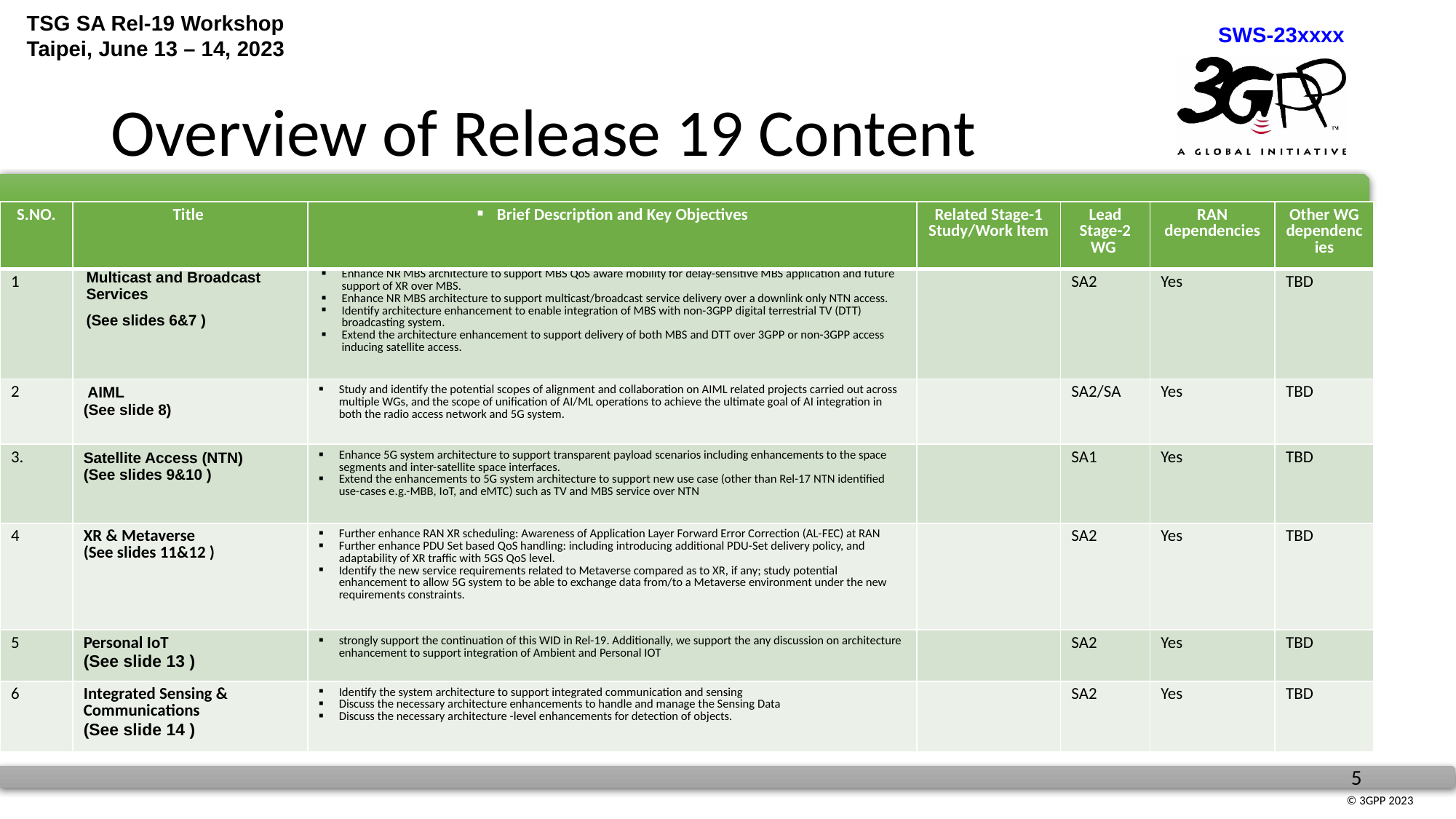

# Overview of Release 19 Content
| S.NO. | Title | Brief Description and Key Objectives | Related Stage-1 Study/Work Item | Lead Stage-2 WG | RAN dependencies | Other WG dependencies |
| --- | --- | --- | --- | --- | --- | --- |
| 1 | Multicast and Broadcast Services (See slides 6&7 ) | Enhance NR MBS architecture to support MBS QoS aware mobility for delay-sensitive MBS application and future support of XR over MBS. Enhance NR MBS architecture to support multicast/broadcast service delivery over a downlink only NTN access. Identify architecture enhancement to enable integration of MBS with non-3GPP digital terrestrial TV (DTT) broadcasting system. Extend the architecture enhancement to support delivery of both MBS and DTT over 3GPP or non-3GPP access inducing satellite access. |  | SA2 | Yes | TBD |
| 2 | AIML (See slide 8) | Study and identify the potential scopes of alignment and collaboration on AIML related projects carried out across multiple WGs, and the scope of unification of AI/ML operations to achieve the ultimate goal of AI integration in both the radio access network and 5G system. |  | SA2/SA | Yes | TBD |
| 3. | Satellite Access (NTN) (See slides 9&10 ) | Enhance 5G system architecture to support transparent payload scenarios including enhancements to the space segments and inter-satellite space interfaces. Extend the enhancements to 5G system architecture to support new use case (other than Rel-17 NTN identified use-cases e.g.-MBB, IoT, and eMTC) such as TV and MBS service over NTN |  | SA1 | Yes | TBD |
| 4 | XR & Metaverse (See slides 11&12 ) | Further enhance RAN XR scheduling: Awareness of Application Layer Forward Error Correction (AL-FEC) at RAN Further enhance PDU Set based QoS handling: including introducing additional PDU-Set delivery policy, and adaptability of XR traffic with 5GS QoS level. Identify the new service requirements related to Metaverse compared as to XR, if any; study potential enhancement to allow 5G system to be able to exchange data from/to a Metaverse environment under the new requirements constraints. |  | SA2 | Yes | TBD |
| 5 | Personal IoT (See slide 13 ) | strongly support the continuation of this WID in Rel-19. Additionally, we support the any discussion on architecture enhancement to support integration of Ambient and Personal IOT |  | SA2 | Yes | TBD |
| 6 | Integrated Sensing & Communications (See slide 14 ) | Identify the system architecture to support integrated communication and sensing Discuss the necessary architecture enhancements to handle and manage the Sensing Data Discuss the necessary architecture -level enhancements for detection of objects. |  | SA2 | Yes | TBD |